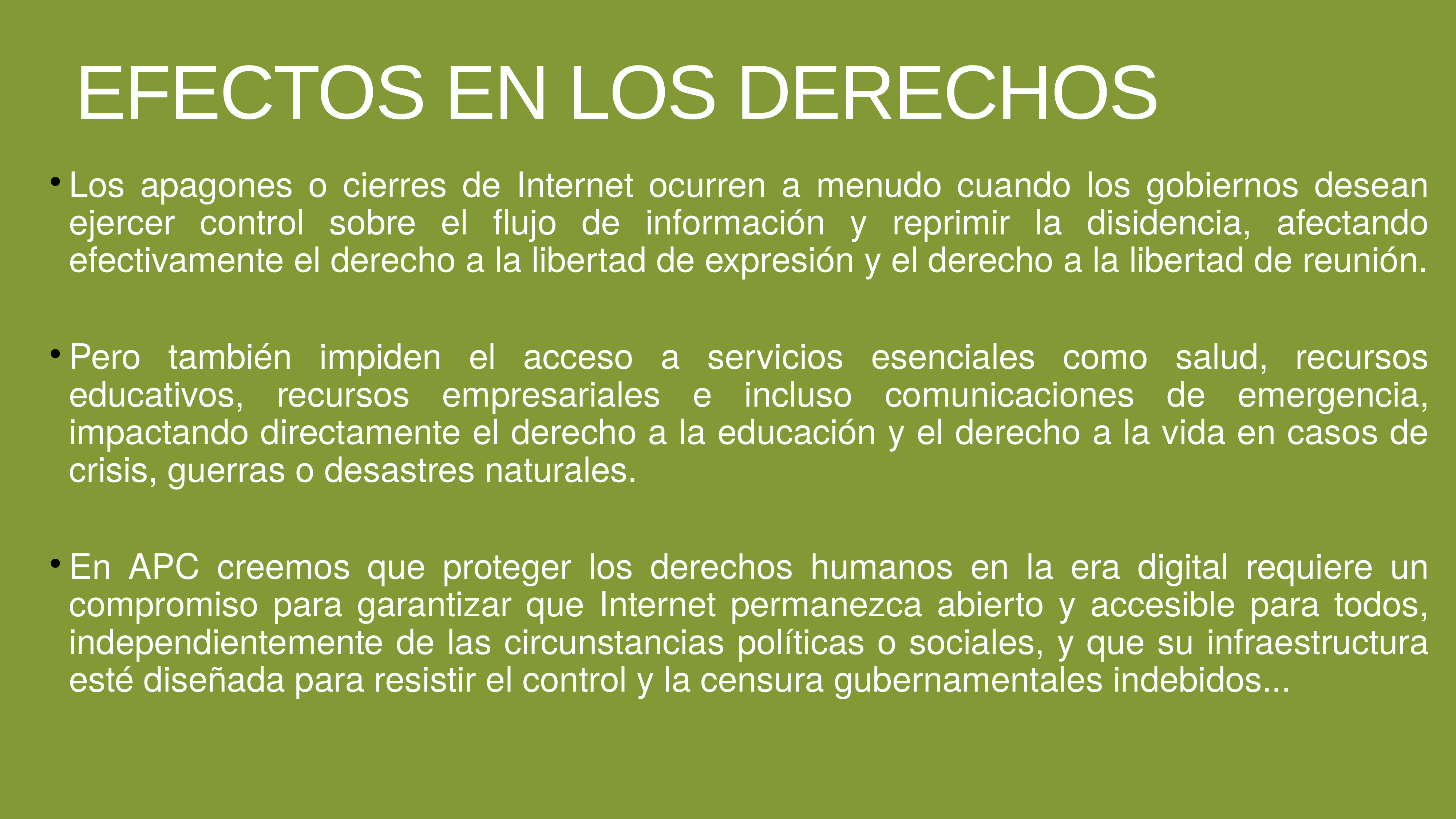

# Efectos en los derechos
Los apagones o cierres de Internet ocurren a menudo cuando los gobiernos desean ejercer control sobre el flujo de información y reprimir la disidencia, afectando efectivamente el derecho a la libertad de expresión y el derecho a la libertad de reunión.

Pero también impiden el acceso a servicios esenciales como salud, recursos educativos, recursos empresariales e incluso comunicaciones de emergencia, impactando directamente el derecho a la educación y el derecho a la vida en casos de crisis, guerras o desastres naturales.

En APC creemos que proteger los derechos humanos en la era digital requiere un compromiso para garantizar que Internet permanezca abierto y accesible para todos, independientemente de las circunstancias políticas o sociales, y que su infraestructura esté diseñada para resistir el control y la censura gubernamentales indebidos...